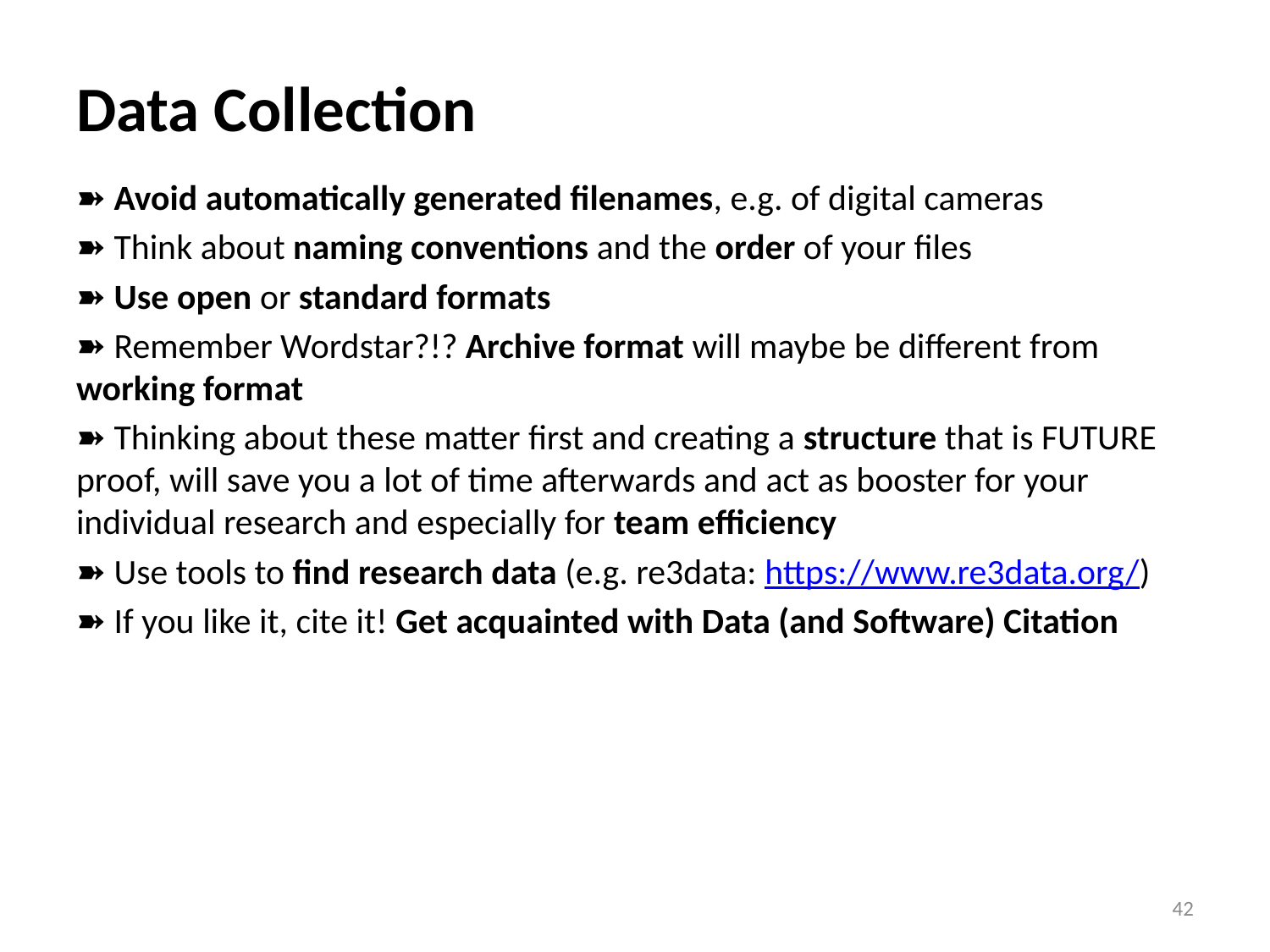

# Data Collection
➽ Avoid automatically generated filenames, e.g. of digital cameras
➽ Think about naming conventions and the order of your files
➽ Use open or standard formats
➽ Remember Wordstar?!? Archive format will maybe be different from working format
➽ Thinking about these matter first and creating a structure that is FUTURE proof, will save you a lot of time afterwards and act as booster for your individual research and especially for team efficiency
➽ Use tools to find research data (e.g. re3data: https://www.re3data.org/)
➽ If you like it, cite it! Get acquainted with Data (and Software) Citation

42